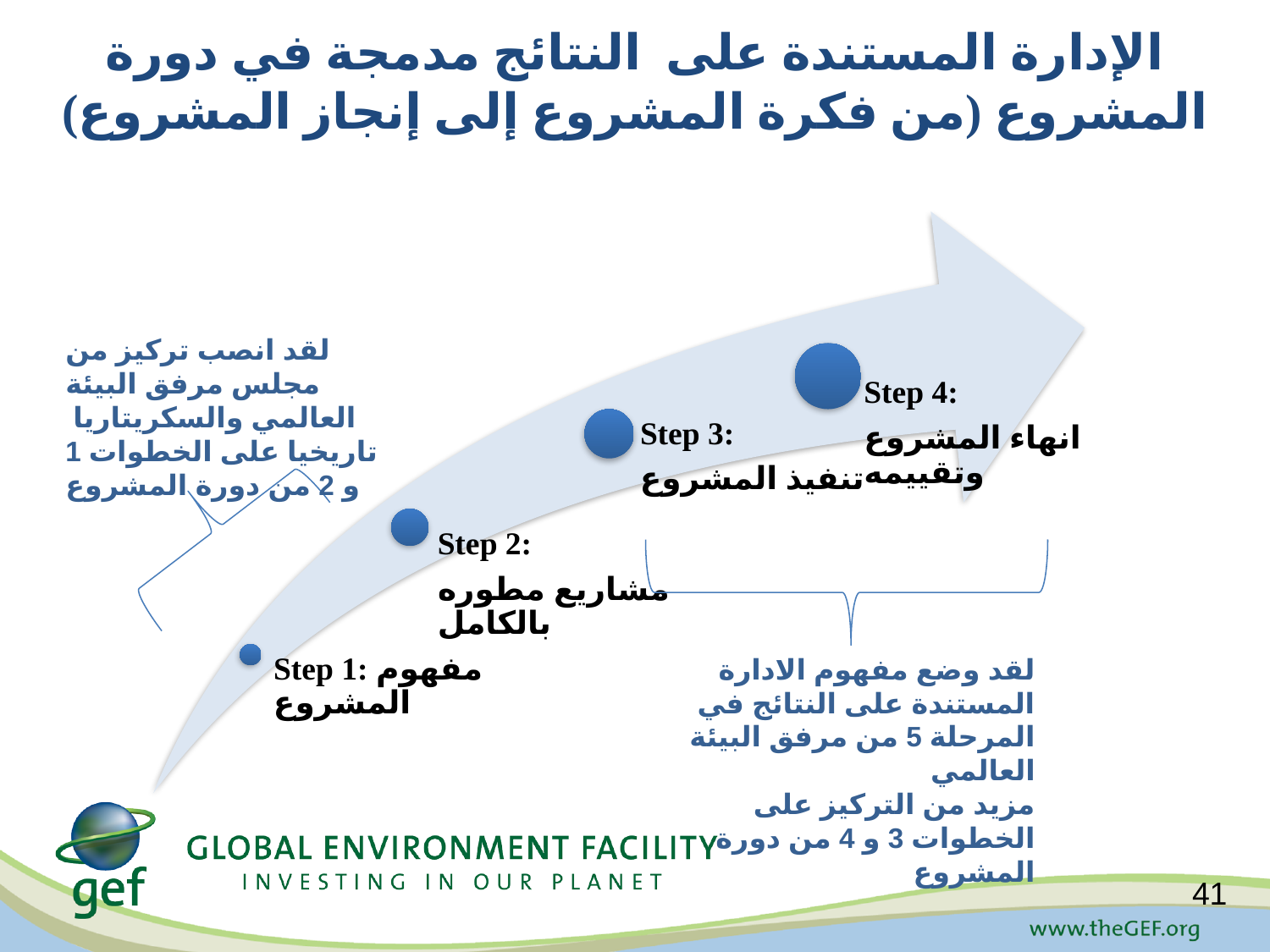

# الإدارة المستندة على  النتائج مدمجة في دورة المشروع (من فكرة المشروع إلى إنجاز المشروع)
Step 1: مفهوم المشروع
Step 2:
مشاريع مطوره بالكامل
Step 3:
تنفيذ المشروع
Step 4:
انهاء المشروع وتقييمه
لقد انصب تركيز من مجلس مرفق البيئة العالمي والسكريتاريا  تاريخيا على الخطوات 1 و 2 من دورة المشروع

لقد وضع مفهوم الادارة المستندة على النتائج في المرحلة 5 من مرفق البيئة العالمي
مزيد من التركيز على الخطوات 3 و 4 من دورة المشروع
41